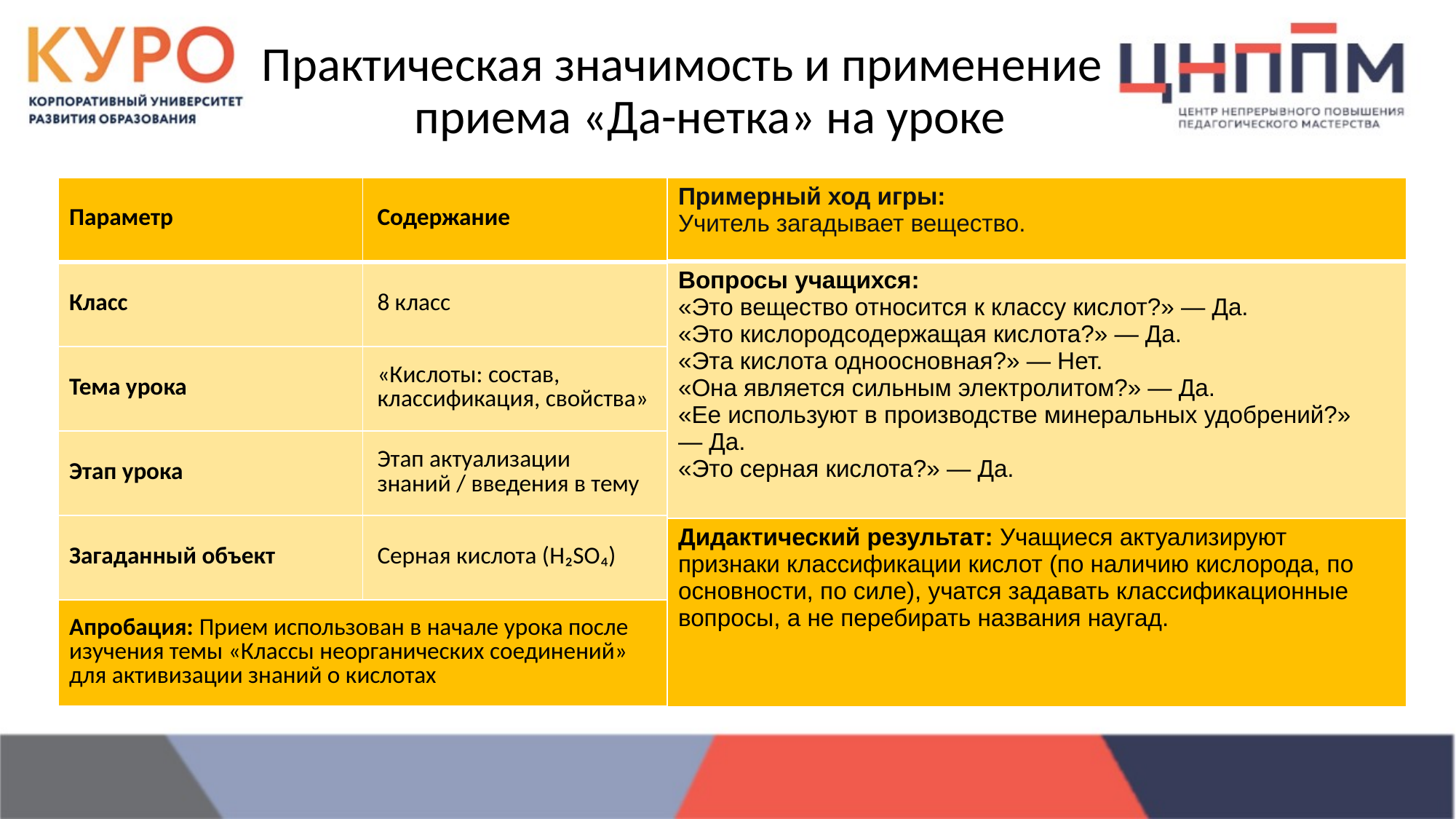

# Практическая значимость и применение приема «Да-нетка» на уроке
| Параметр | Содержание |
| --- | --- |
| Класс | 8 класс |
| Тема урока | «Кислоты: состав, классификация, свойства» |
| Этап урока | Этап актуализации знаний / введения в тему |
| Загаданный объект | Серная кислота (H₂SO₄) |
| Апробация: Прием использован в начале урока после изучения темы «Классы неорганических соединений» для активизации знаний о кислотах |  |
| Примерный ход игры: Учитель загадывает вещество. |
| --- |
| Вопросы учащихся: «Это вещество относится к классу кислот?» — Да. «Это кислородсодержащая кислота?» — Да. «Эта кислота одноосновная?» — Нет. «Она является сильным электролитом?» — Да. «Ее используют в производстве минеральных удобрений?» — Да. «Это серная кислота?» — Да. |
| Дидактический результат: Учащиеся актуализируют признаки классификации кислот (по наличию кислорода, по основности, по силе), учатся задавать классификационные вопросы, а не перебирать названия наугад. |